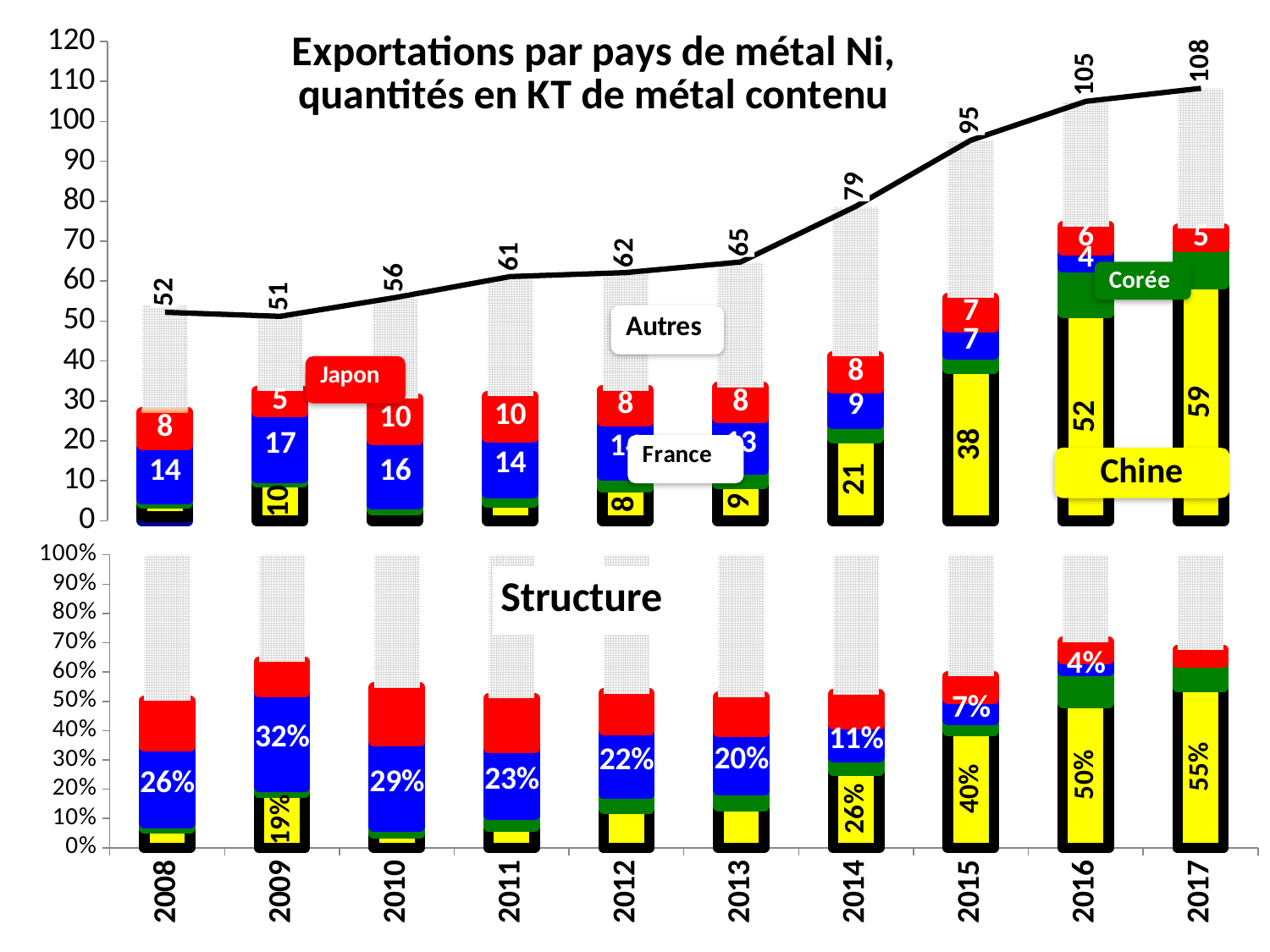

[unsupported chart]

### Chart: Structure

| Category | Chine nd nd nd nd nd nd nd nd nd nd nd nd nd nd nd nd nd nd nd nd nd nd nd nd nd nd nd nd nd | Corée du Sud nd nd nd nd nd nd nd nd nd nd nd nd nd nd nd nd nd nd nd nd nd nd nd nd nd nd nd nd nd | France nd nd nd nd nd nd nd nd nd nd nd nd nd nd nd nd nd nd nd nd nd nd nd nd nd nd nd nd nd | Japon nd nd nd nd nd nd nd nd nd nd nd nd nd nd nd nd nd nd nd nd nd nd nd nd nd nd nd nd nd | Autres nd nd nd nd nd nd nd nd nd nd nd nd nd nd nd nd nd nd nd nd nd nd nd nd nd nd nd nd nd |
|---|---|---|---|---|---|
| 2008.0 | 0.0655027729838297 | 0.019617583409891 | 0.261447070869566 | 0.155075675173296 | 0.498356897563417 |
| 2009.0 | 0.1887355329338 | 0.0201885614661561 | 0.323308944381024 | 0.103293949511881 | 0.364473011707139 |
| 2010.0 | 0.0483800033596715 | 0.0250529727949087 | 0.289621128780567 | 0.184555247604552 | 0.4523906474603 |
| 2011.0 | 0.0734762236754088 | 0.0408737059759077 | 0.227532360075578 | 0.168039900373007 | 0.490077809900098 |
| 2012.0 | 0.134456143869173 | 0.0498947576300859 | 0.21794525967993 | 0.123897587401995 | 0.473806251418816 |
| 2013.0 | 0.142894355032102 | 0.0541408046092305 | 0.199321226120002 | 0.119125556655999 | 0.484518057582666 |
| 2014.0 | 0.263340097459369 | 0.0457734236688915 | 0.11196406682396 | 0.10274387149332 | 0.476178540554461 |
| 2015.0 | 0.400213615082507 | 0.0373885590799719 | 0.0709620038380267 | 0.0771329674435265 | 0.414302854555968 |
| 2016.0 | 0.495217912536878 | 0.109029085222176 | 0.040817409492683 | 0.0573705470864204 | 0.297565045661843 |
| 2017.0 | 0.548091073265931 | 0.0853324196912252 | 0.0 | 0.0426351116649222 | 0.323941395377922 |